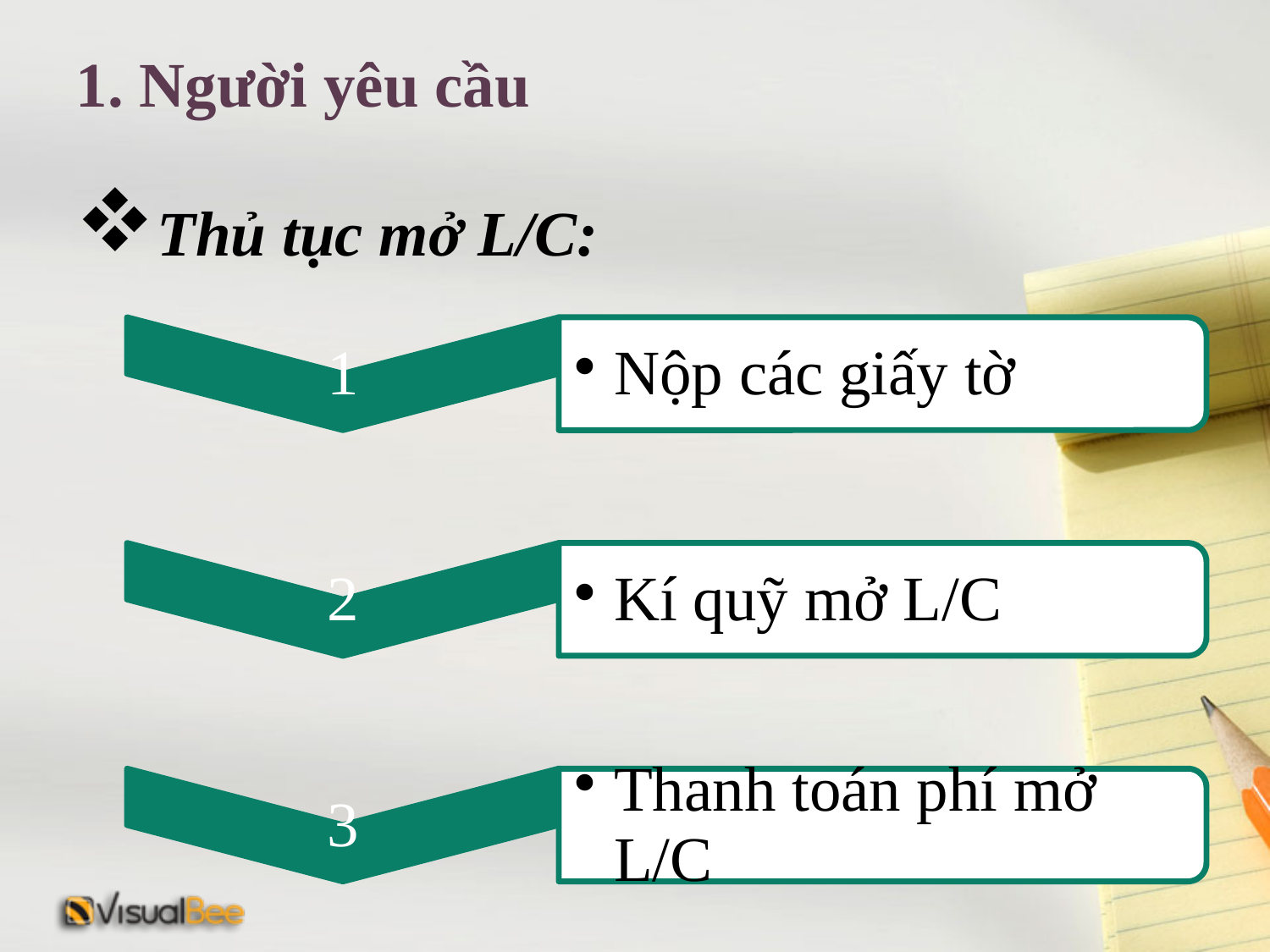

# 1. Người yêu cầu
Thủ tục mở L/C:
1
Nộp các giấy tờ
2
Kí quỹ mở L/C
3
Thanh toán phí mở L/C